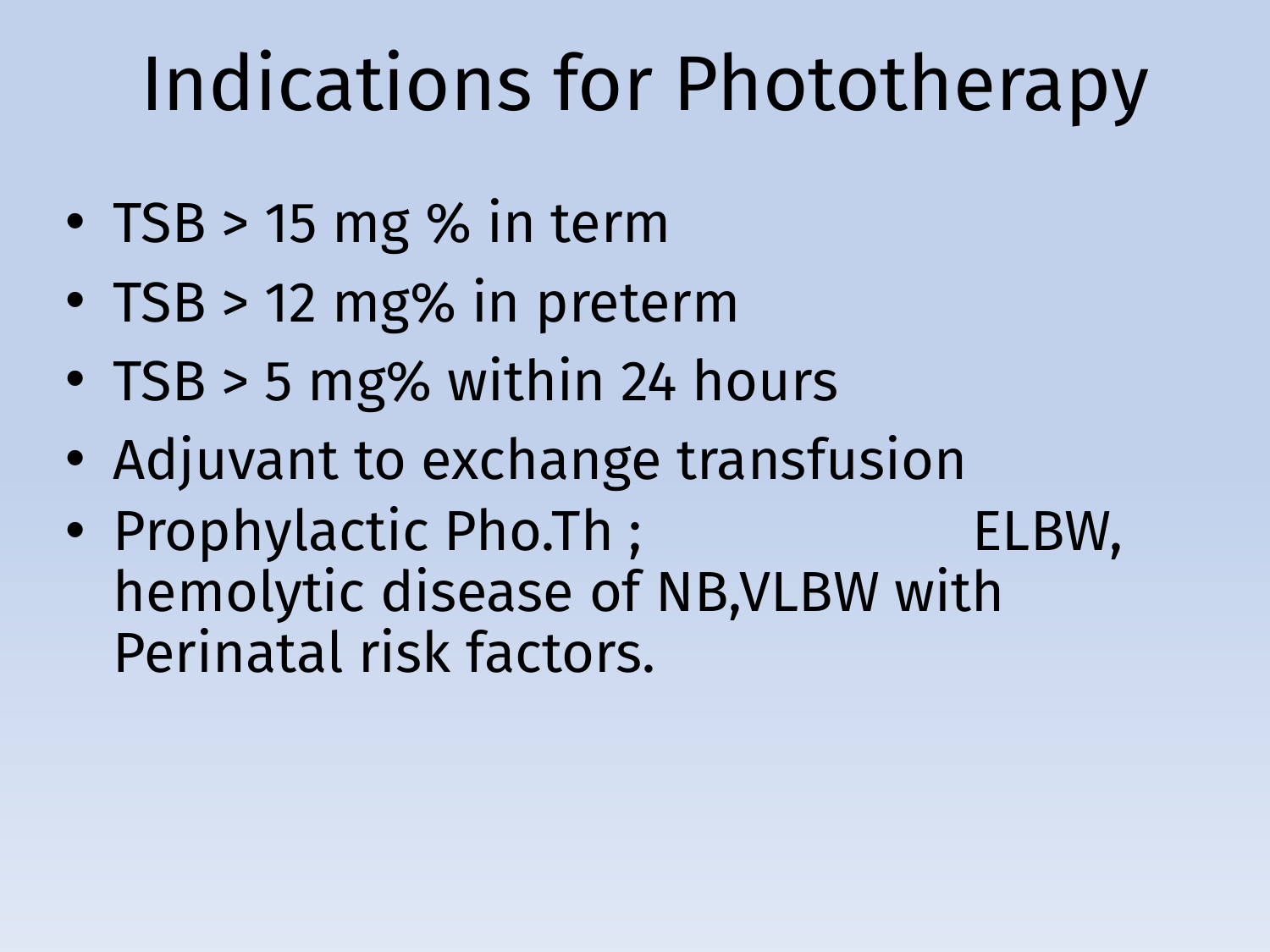

Indications for Phototherapy
TSB > 15 mg % in term
TSB > 12 mg% in preterm
TSB > 5 mg% within 24 hours
Adjuvant to exchange transfusion
Prophylactic Pho.Th ;                      ELBW, hemolytic disease of NB,VLBW with Perinatal risk factors.